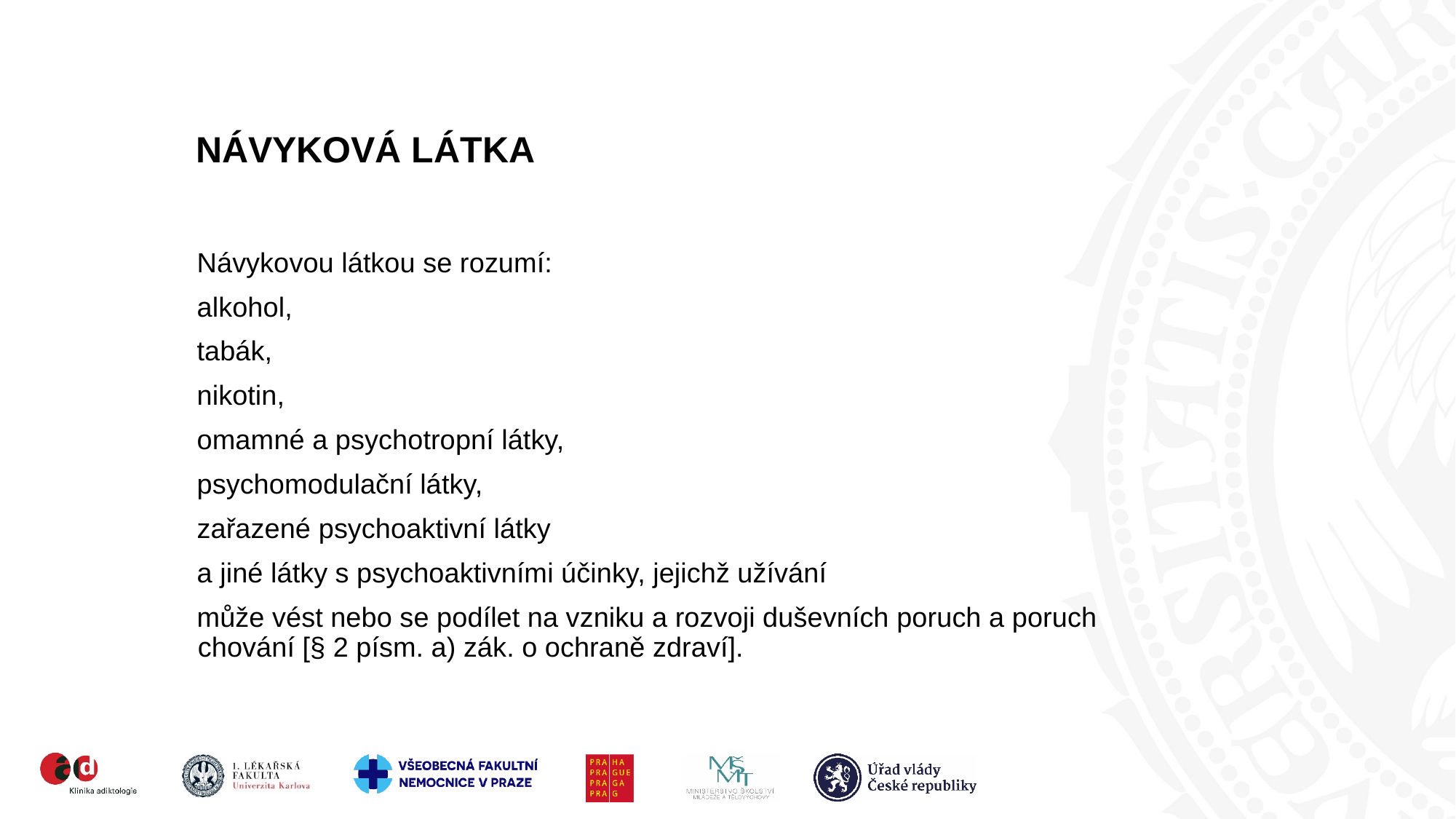

Návyková látka
Návykovou látkou se rozumí:
alkohol,
tabák,
nikotin,
omamné a psychotropní látky,
psychomodulační látky,
zařazené psychoaktivní látky
a jiné látky s psychoaktivními účinky, jejichž užívání
může vést nebo se podílet na vzniku a rozvoji duševních poruch a poruch chování [§ 2 písm. a) zák. o ochraně zdraví].